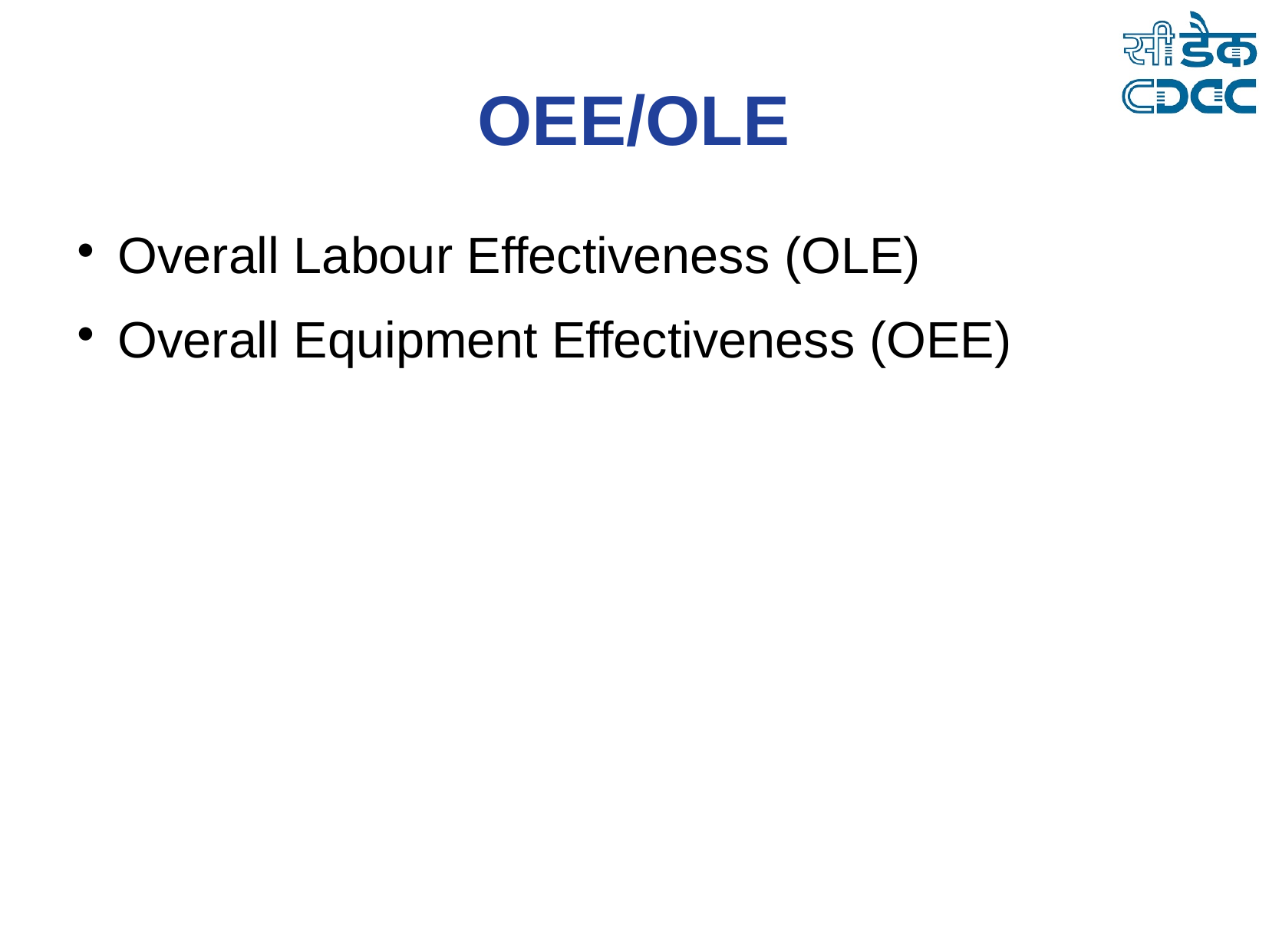

OEE/OLE
Overall Labour Effectiveness (OLE)
Overall Equipment Effectiveness (OEE)